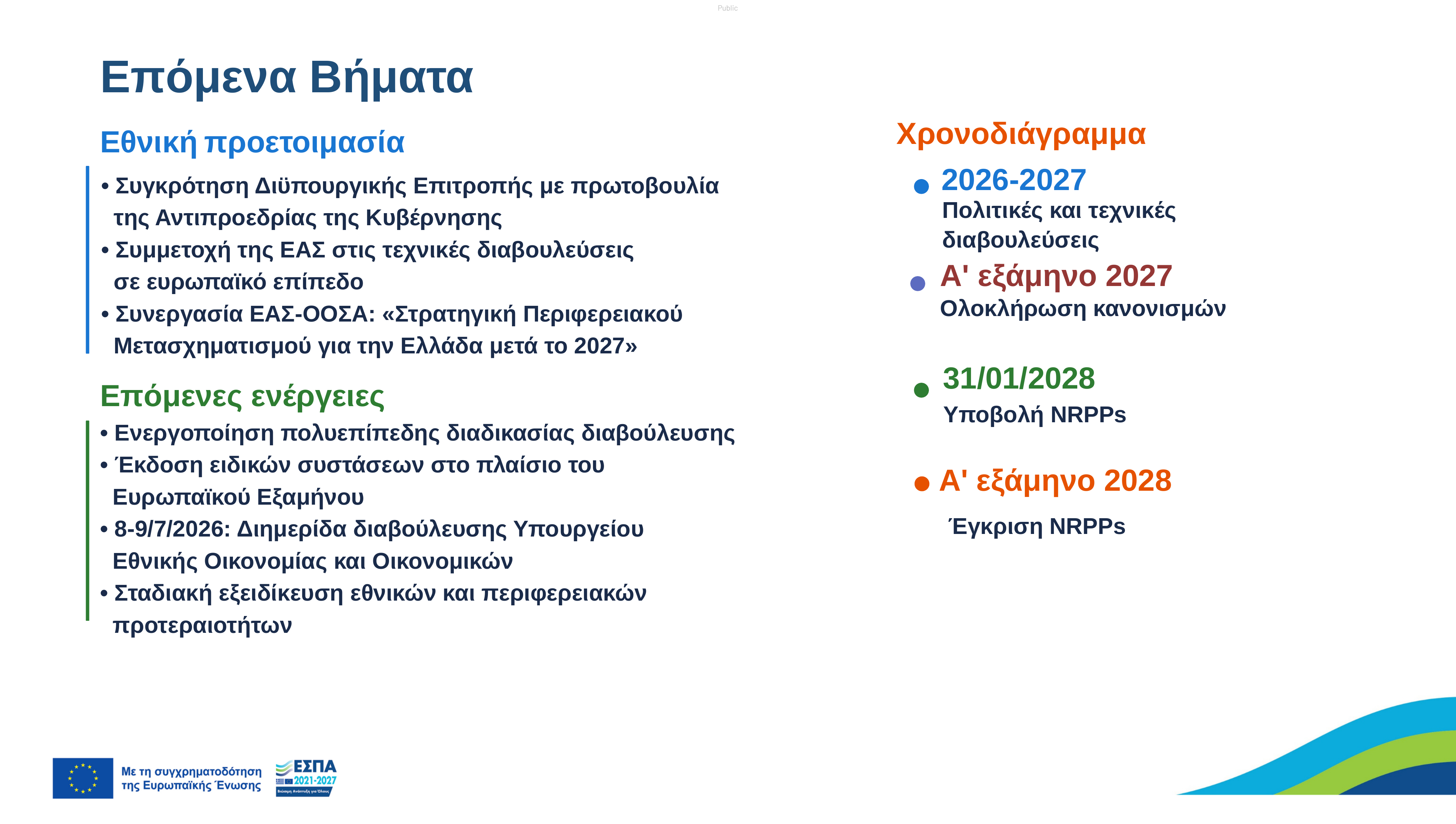

Public

Επόμενα Βήματα
Χρονοδιάγραμμα
Εθνική προετοιμασία

• Συγκρότηση Διϋπουργικής Επιτροπής με πρωτοβουλία
  της Αντιπροεδρίας της Κυβέρνησης
• Συμμετοχή της ΕΑΣ στις τεχνικές διαβουλεύσεις
  σε ευρωπαϊκό επίπεδο
• Συνεργασία ΕΑΣ-ΟΟΣΑ: «Στρατηγική Περιφερειακού
  Μετασχηματισμού για την Ελλάδα μετά το 2027»
2026-2027

Πολιτικές και τεχνικές
διαβουλεύσεις
Α' εξάμηνο 2027

Ολοκλήρωση κανονισμών
31/01/2028

Επόμενες ενέργειες
Υποβολή NRPPs
• Ενεργοποίηση πολυεπίπεδης διαδικασίας διαβούλευσης
• Έκδοση ειδικών συστάσεων στο πλαίσιο του
  Ευρωπαϊκού Εξαμήνου
• 8-9/7/2026: Διημερίδα διαβούλευσης Υπουργείου
  Εθνικής Οικονομίας και Οικονομικών
• Σταδιακή εξειδίκευση εθνικών και περιφερειακών
  προτεραιοτήτων

Α' εξάμηνο 2028

Έγκριση NRPPs